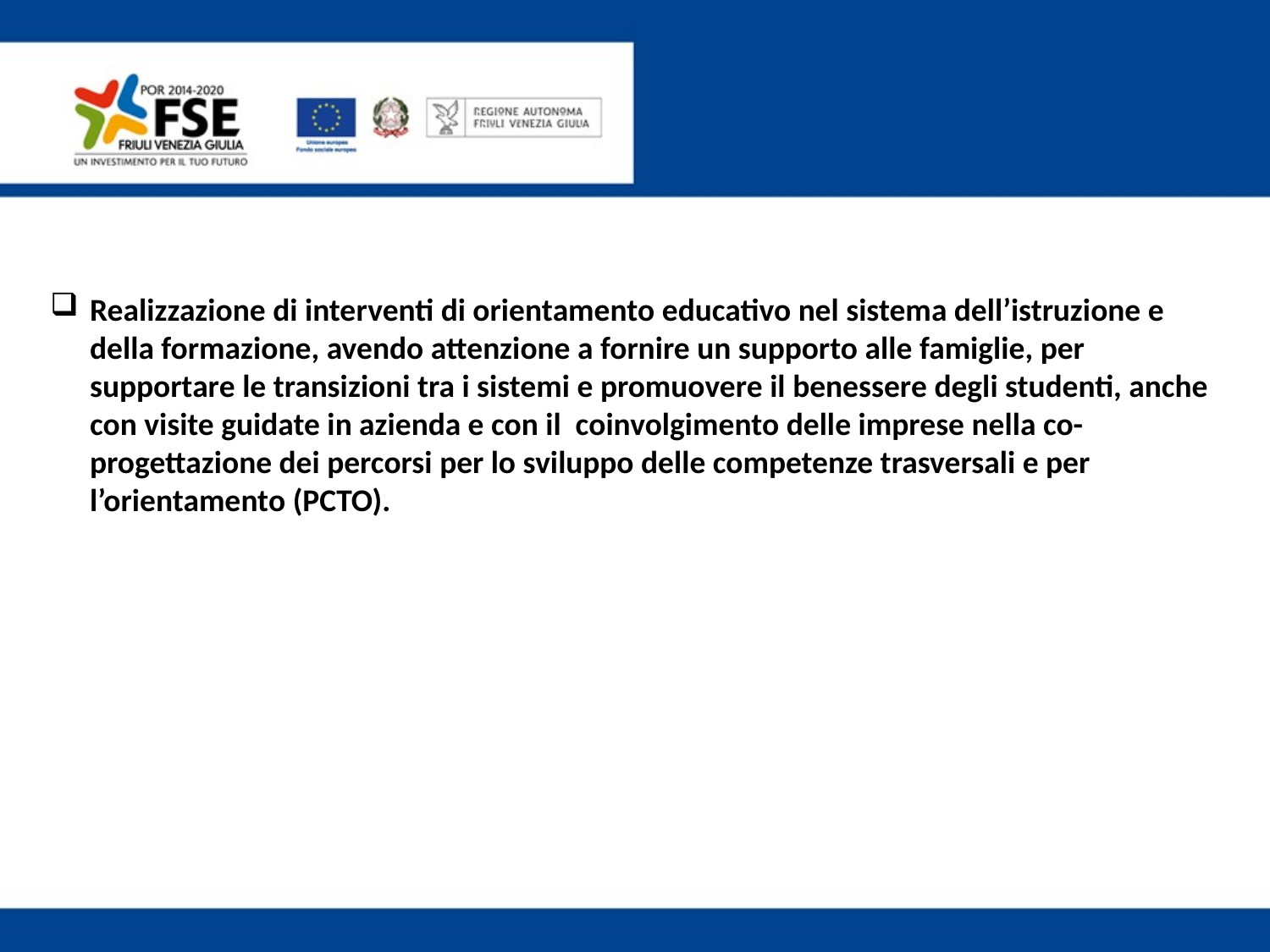

Realizzazione di interventi di orientamento educativo nel sistema dell’istruzione e della formazione, avendo attenzione a fornire un supporto alle famiglie, per supportare le transizioni tra i sistemi e promuovere il benessere degli studenti, anche con visite guidate in azienda e con il  coinvolgimento delle imprese nella co-progettazione dei percorsi per lo sviluppo delle competenze trasversali e per l’orientamento (PCTO).